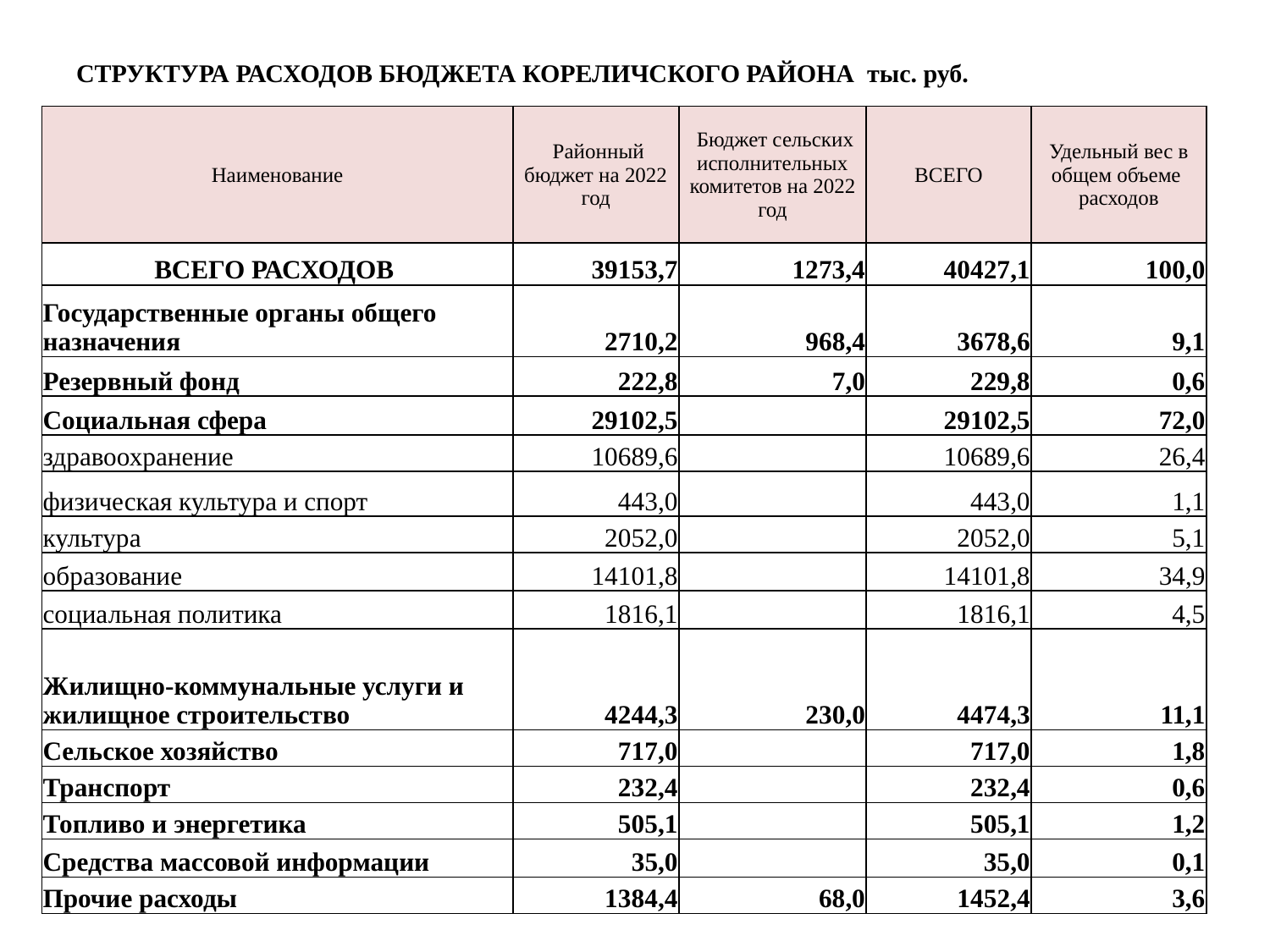

# СТРУКТУРА РАСХОДОВ БЮДЖЕТА КОРЕЛИЧСКОГО РАЙОНА  тыс. руб.
| Наименование | Районный бюджет на 2022 год | Бюджет сельских исполнительных комитетов на 2022 год | ВСЕГО | Удельный вес в общем объеме расходов |
| --- | --- | --- | --- | --- |
| ВСЕГО РАСХОДОВ | 39153,7 | 1273,4 | 40427,1 | 100,0 |
| Государственные органы общего назначения | 2710,2 | 968,4 | 3678,6 | 9,1 |
| Резервный фонд | 222,8 | 7,0 | 229,8 | 0,6 |
| Социальная сфера | 29102,5 |  | 29102,5 | 72,0 |
| здравоохранение | 10689,6 |  | 10689,6 | 26,4 |
| физическая культура и спорт | 443,0 |  | 443,0 | 1,1 |
| культура | 2052,0 |  | 2052,0 | 5,1 |
| образование | 14101,8 |  | 14101,8 | 34,9 |
| социальная политика | 1816,1 |  | 1816,1 | 4,5 |
| Жилищно-коммунальные услуги и жилищное строительство | 4244,3 | 230,0 | 4474,3 | 11,1 |
| Сельское хозяйство | 717,0 |  | 717,0 | 1,8 |
| Транспорт | 232,4 |  | 232,4 | 0,6 |
| Топливо и энергетика | 505,1 |  | 505,1 | 1,2 |
| Средства массовой информации | 35,0 |  | 35,0 | 0,1 |
| Прочие расходы | 1384,4 | 68,0 | 1452,4 | 3,6 |